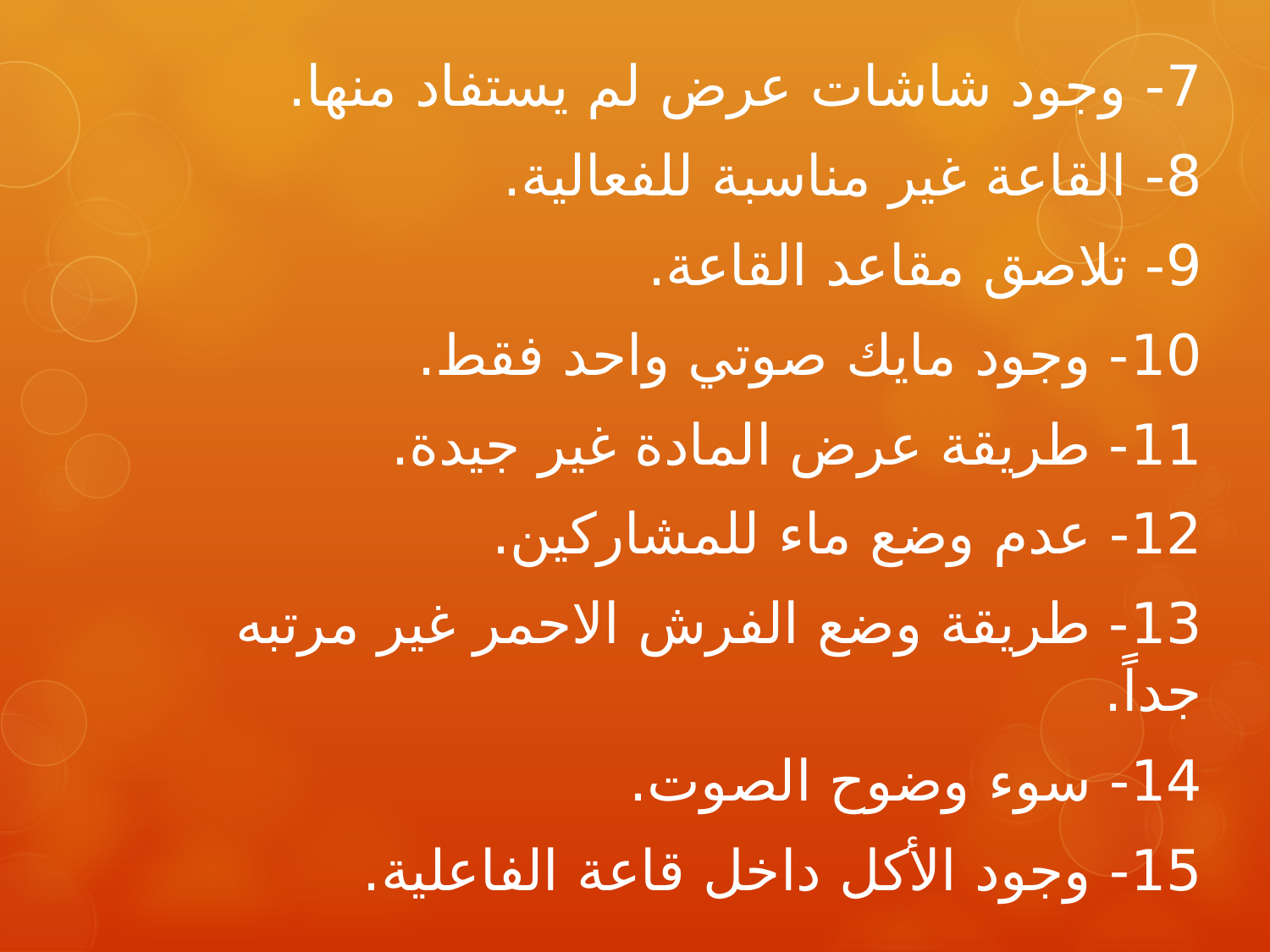

7- وجود شاشات عرض لم يستفاد منها.
8- القاعة غير مناسبة للفعالية.
9- تلاصق مقاعد القاعة.
10- وجود مايك صوتي واحد فقط.
11- طريقة عرض المادة غير جيدة.
12- عدم وضع ماء للمشاركين.
13- طريقة وضع الفرش الاحمر غير مرتبه جداً.
14- سوء وضوح الصوت.
15- وجود الأكل داخل قاعة الفاعلية.